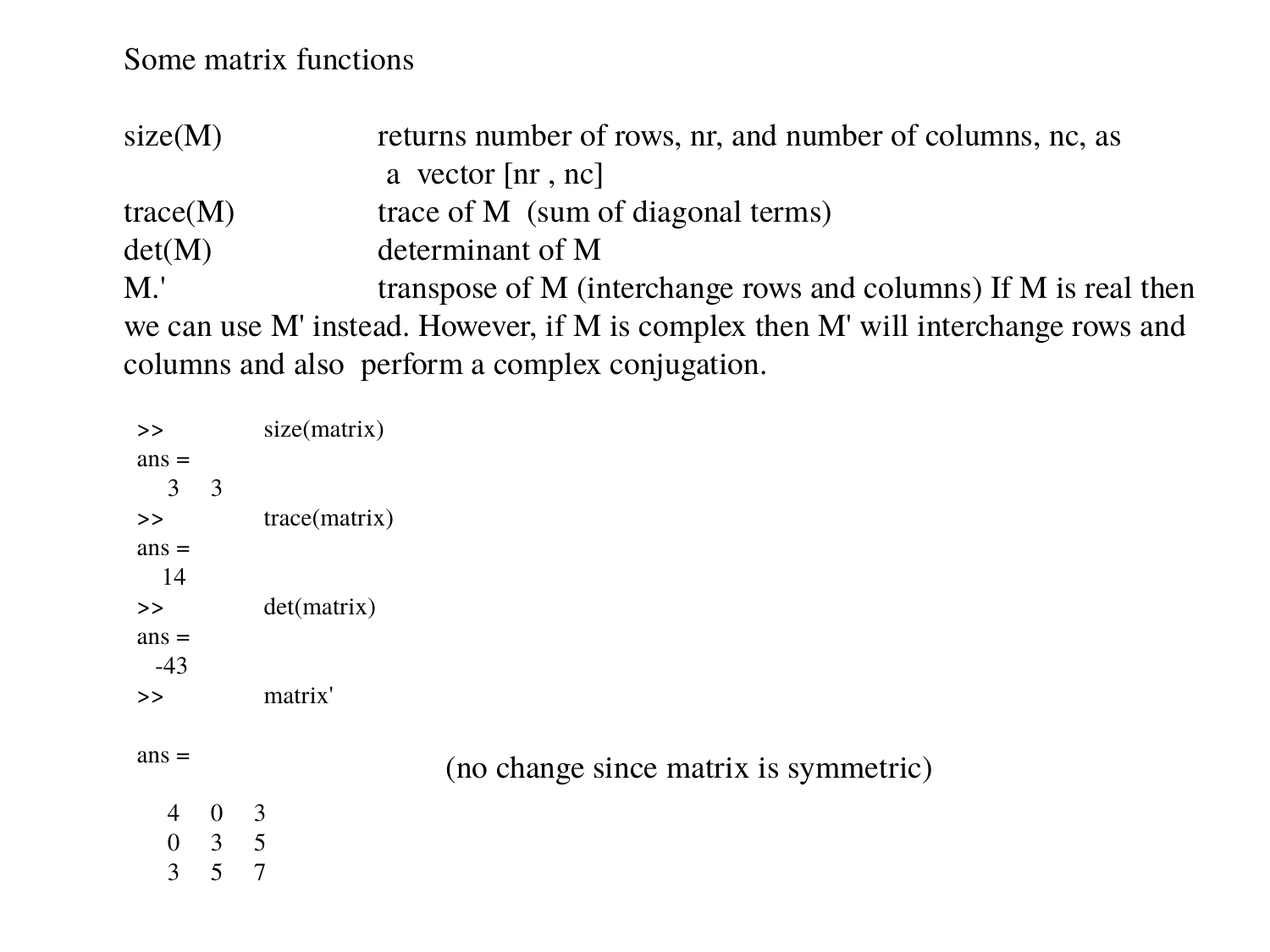

Some matrix functions

size(M) 		returns number of rows, nr, and number of columns, nc, as
		 a  vector [nr , nc]
trace(M)		trace of M  (sum of diagonal terms)
det(M)		determinant of M
M.'		transpose of M (interchange rows and columns) If M is real then
we can use M' instead. However, if M is complex then M' will interchange rows and
columns and also  perform a complex conjugation.
>>	size(matrix)
ans =
     3     3
>>	trace(matrix)
ans =
    14
>>	det(matrix)
ans =
   -43
>>	matrix'

ans =

     4     0     3
     0     3     5
     3     5     7
(no change since matrix is symmetric)